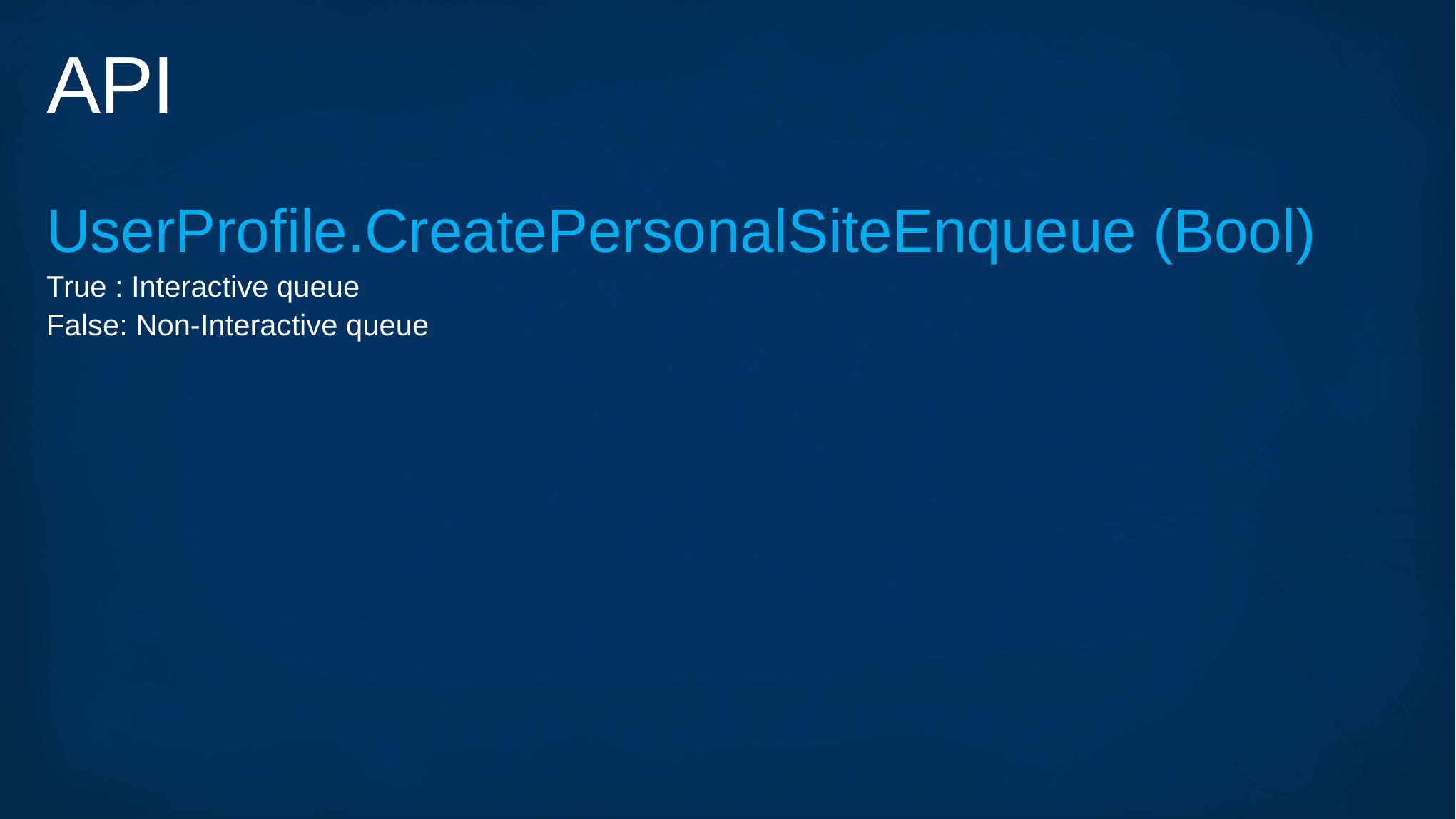

# API
UserProfile.CreatePersonalSiteEnqueue (Bool)
True : Interactive queue
False: Non-Interactive queue